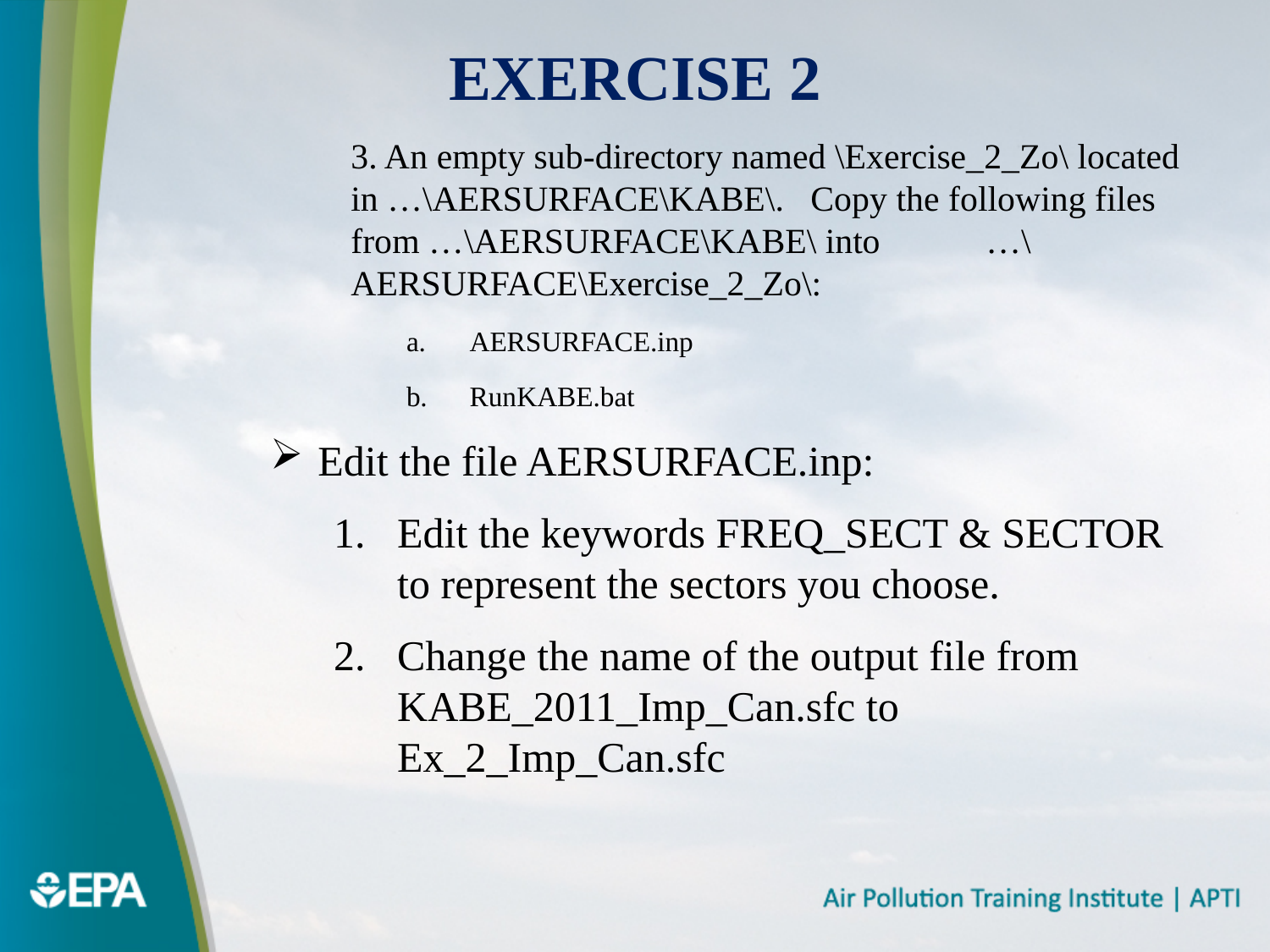

# Exercise 2
3. An empty sub-directory named \Exercise_2_Zo\ located in …\AERSURFACE\KABE\.   Copy the following files from …\AERSURFACE\KABE\ into  	…\AERSURFACE\Exercise_2_Zo\:
AERSURFACE.inp
RunKABE.bat
Edit the file AERSURFACE.inp:
Edit the keywords FREQ_SECT & SECTOR to represent the sectors you choose.
Change the name of the output file from KABE_2011_Imp_Can.sfc to Ex_2_Imp_Can.sfc